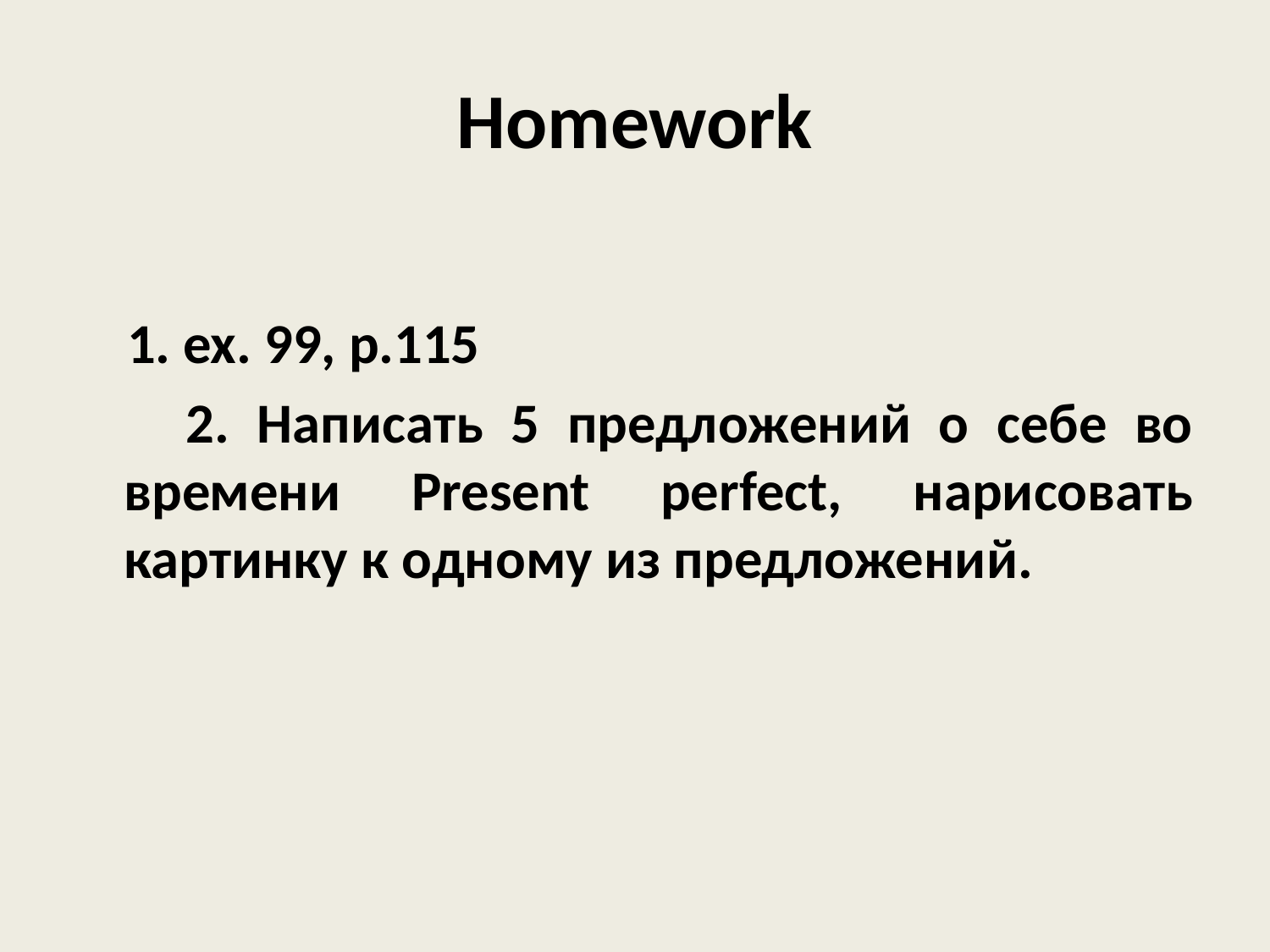

# Homework

    1. ex. 99, p.115
    2. Написать 5 предложений о себе во времени Present perfect, нарисовать картинку к одному из предложений.